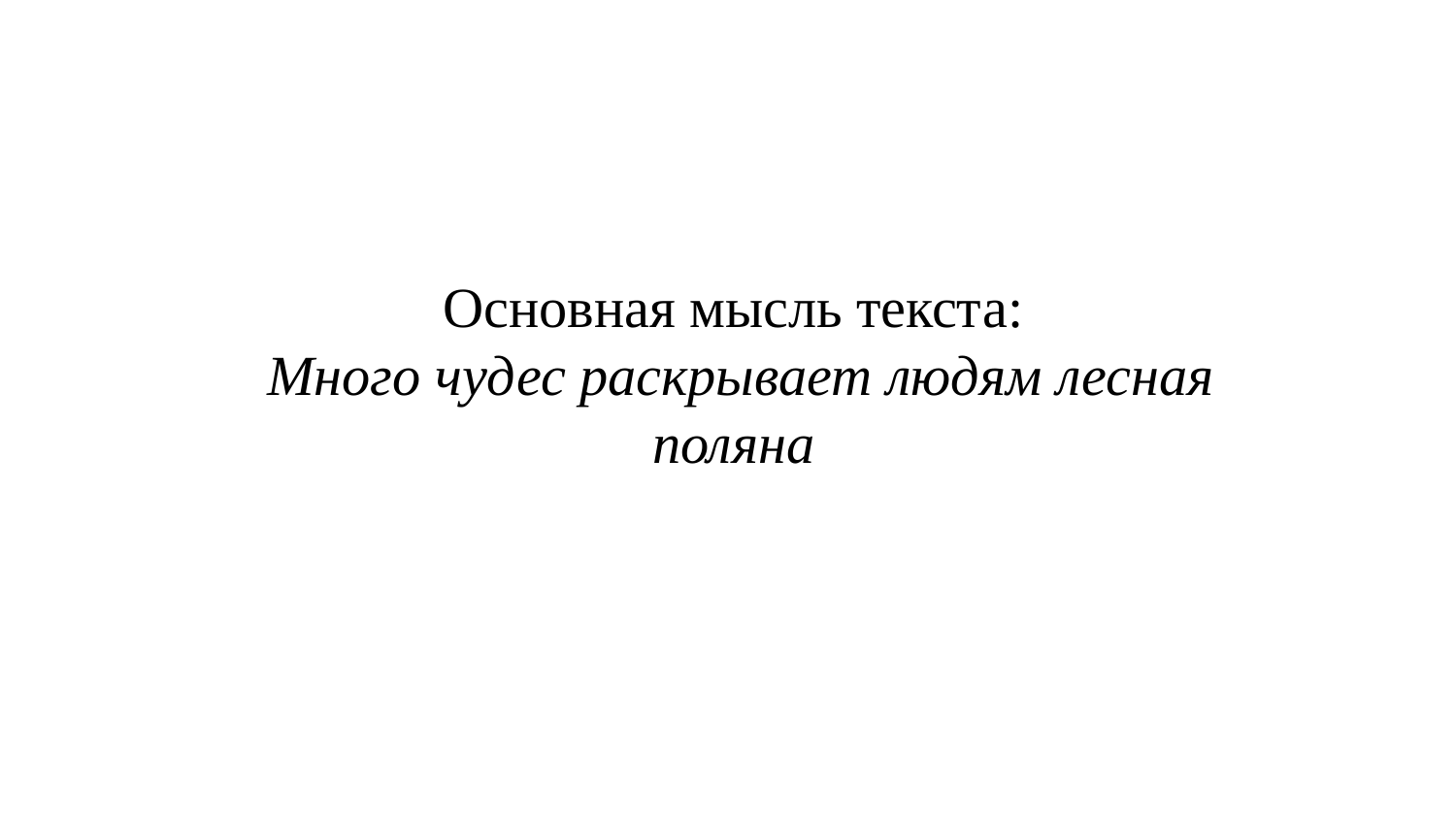

Основная мысль текста:
 Много чудес раскрывает людям лесная поляна